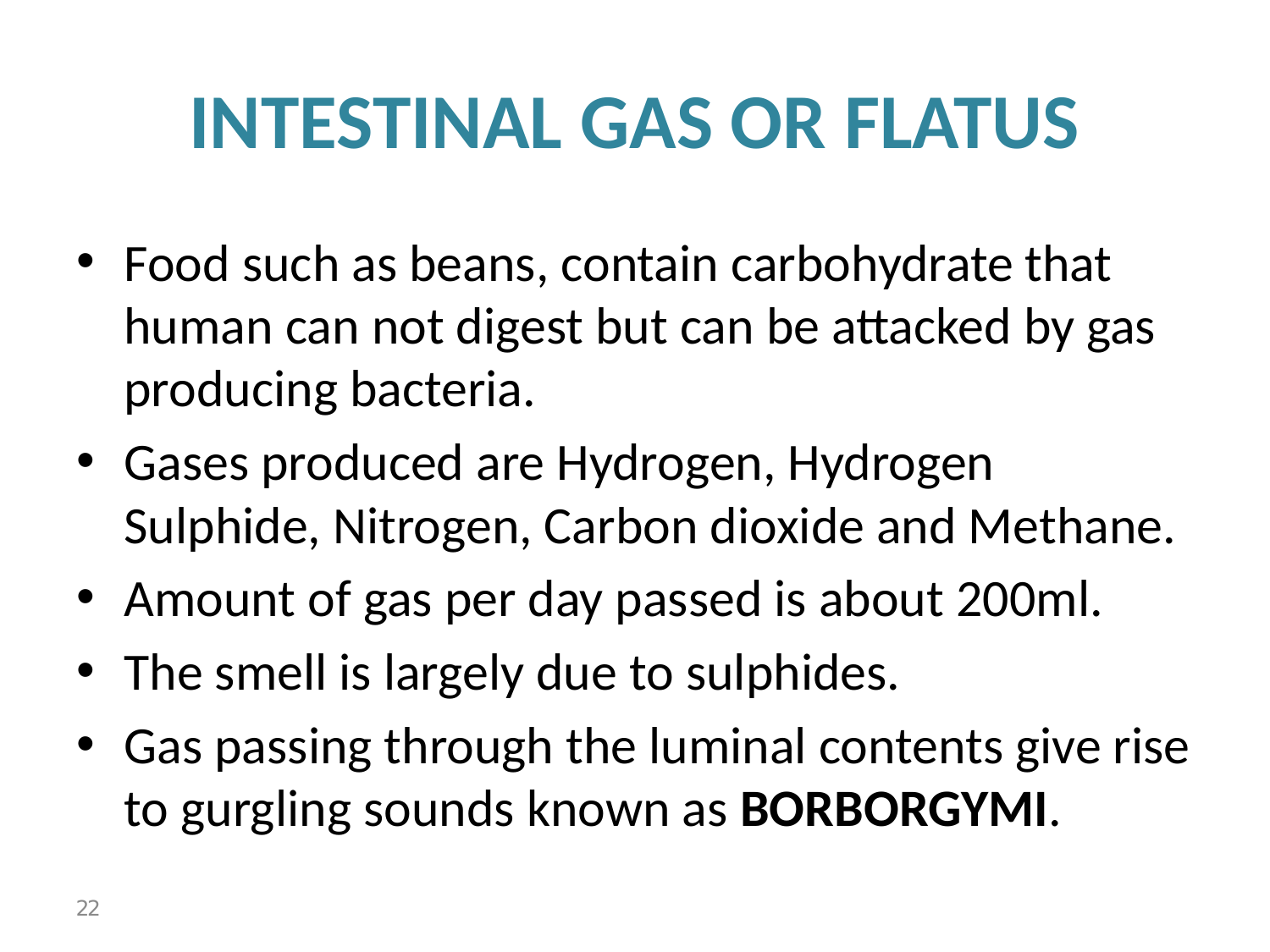

# INTESTINAL GAS OR FLATUS
Food such as beans, contain carbohydrate that human can not digest but can be attacked by gas producing bacteria.
Gases produced are Hydrogen, Hydrogen Sulphide, Nitrogen, Carbon dioxide and Methane.
Amount of gas per day passed is about 200ml.
The smell is largely due to sulphides.
Gas passing through the luminal contents give rise to gurgling sounds known as BORBORGYMI.

22